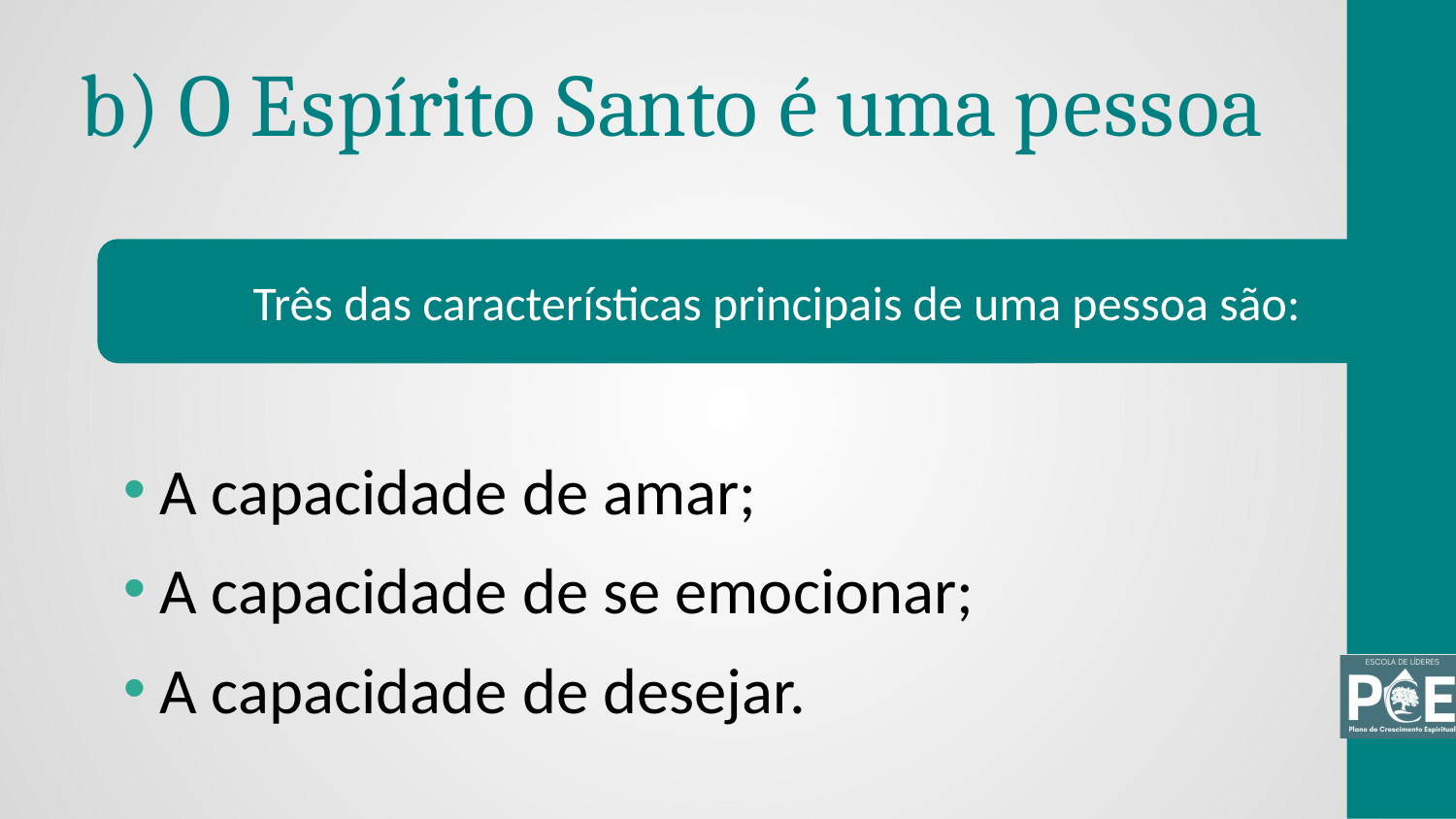

# b) O Espírito Santo é uma pessoa

Três das características principais de uma pessoa são:
A capacidade de amar;
A capacidade de se emocionar;
A capacidade de desejar.